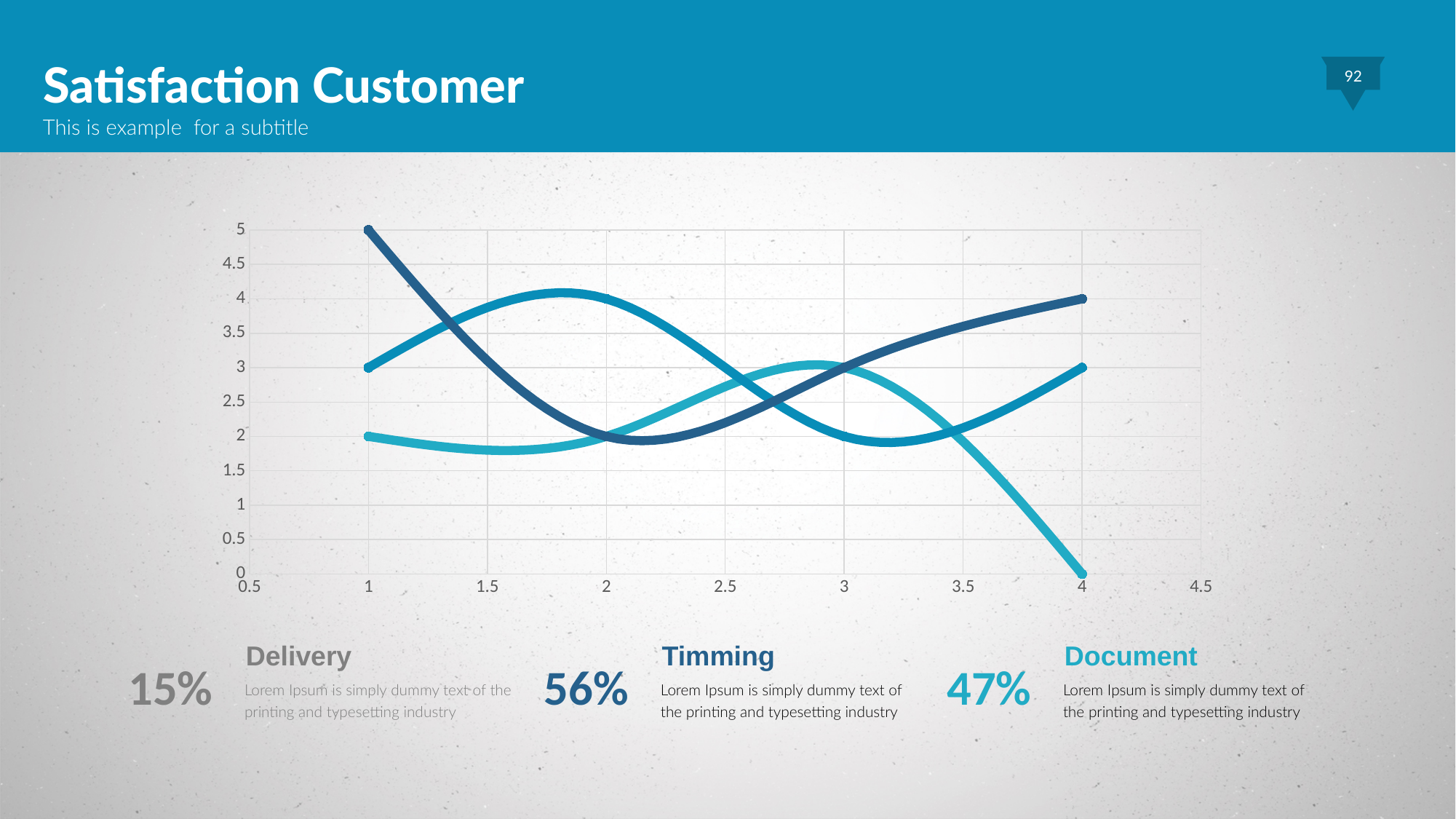

Satisfaction Customer
This is example  for a subtitle

92

### Chart

| Category | Series 1 | Series 2 | Series 3 |
|---|---|---|---|
Delivery
Lorem Ipsum is simply dummy text of the printing and typesetting industry
15%
Timming
Lorem Ipsum is simply dummy text of the printing and typesetting industry
56%
Document
Lorem Ipsum is simply dummy text of the printing and typesetting industry
47%